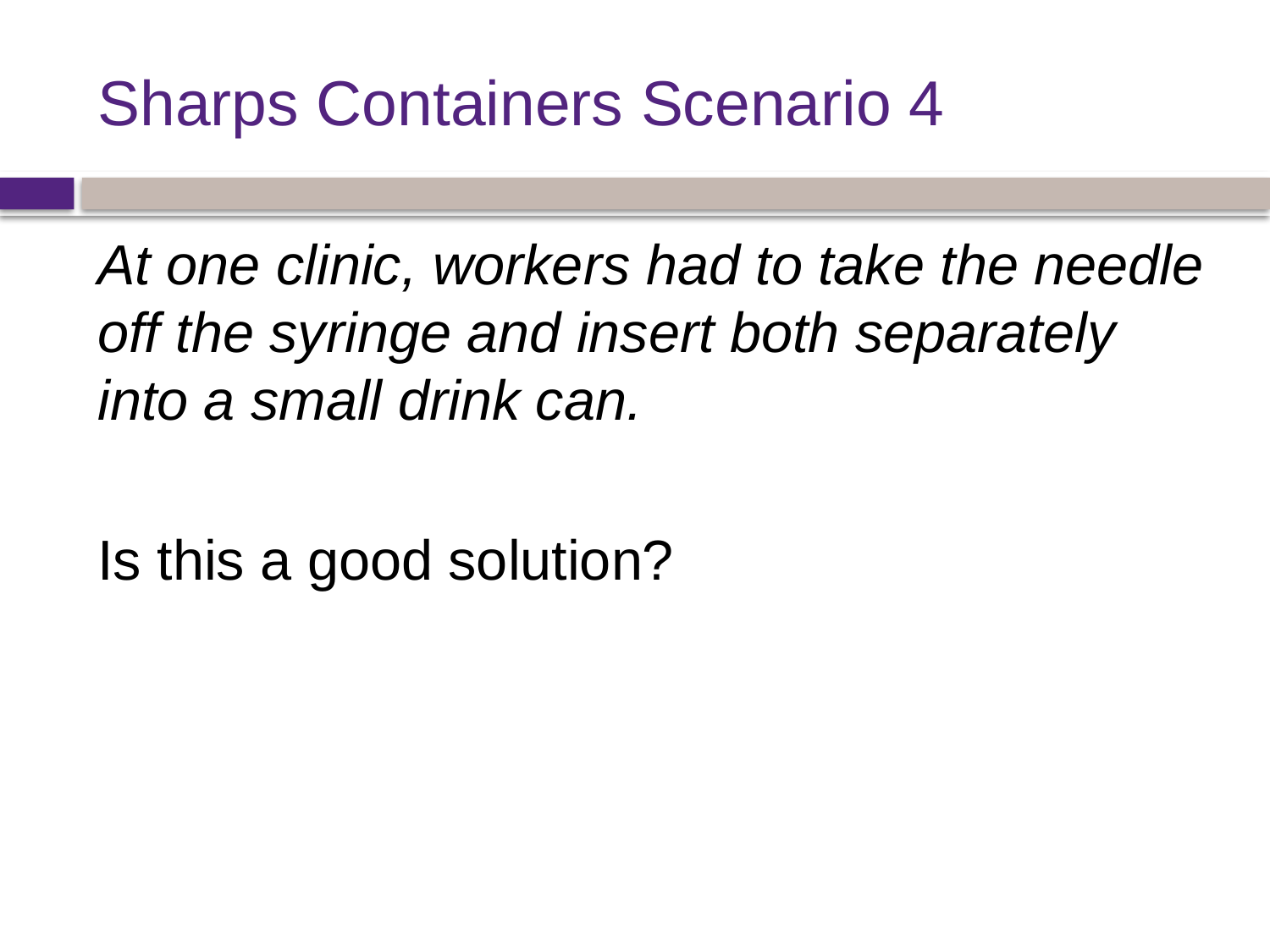

# Sharps Containers Scenario 4
At one clinic, workers had to take the needle off the syringe and insert both separately into a small drink can.

Is this a good solution?